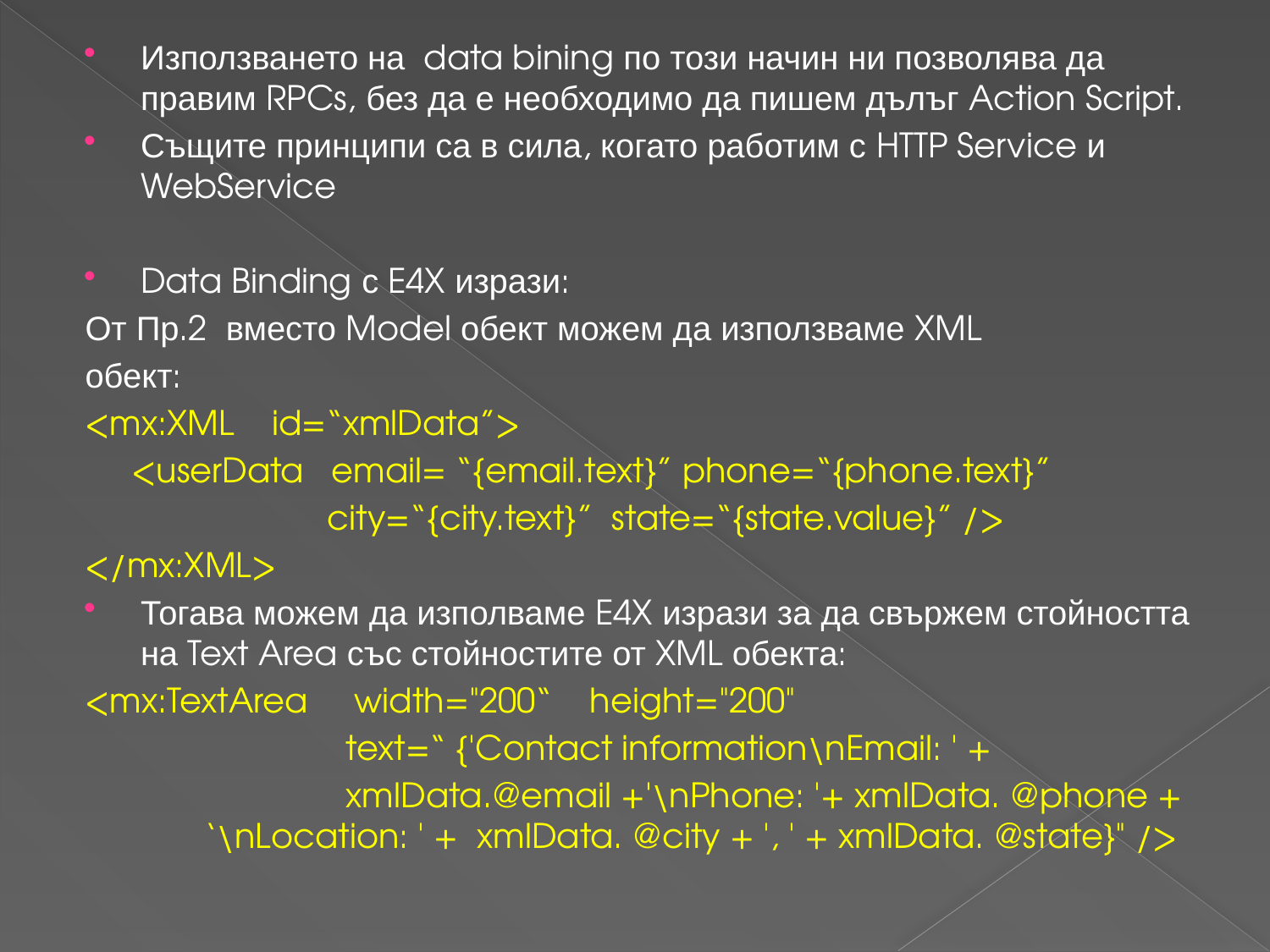

Използването на  data bining по този начин ни позволява да правим RPCs, без да е необходимо да пишем дълъг Action Script.
Същите принципи са в сила, когато работим с HTTP Service и WebService

Data Binding с E4X изрази:
От Пр.2  вместо Model обект можем да използваме XML
обект:
<mx:XML    id=“xmlData”>
     <userData   email= “{email.text}” phone=“{phone.text}”
                          city=“{city.text}”  state=“{state.value}” />
</mx:XML>
Тогава можем да изполваме E4X изрази за да свържем стойността на Text Area със стойностите от XML обекта:
<mx:TextArea     width="200“    height="200"
                            text=“ {'Contact information\nEmail: ' +
                            xmlData.@email +'\nPhone: '+ xmlData. @phone +         ‘\nLocation: ' +  xmlData. @city + ', ' + xmlData. @state}" />